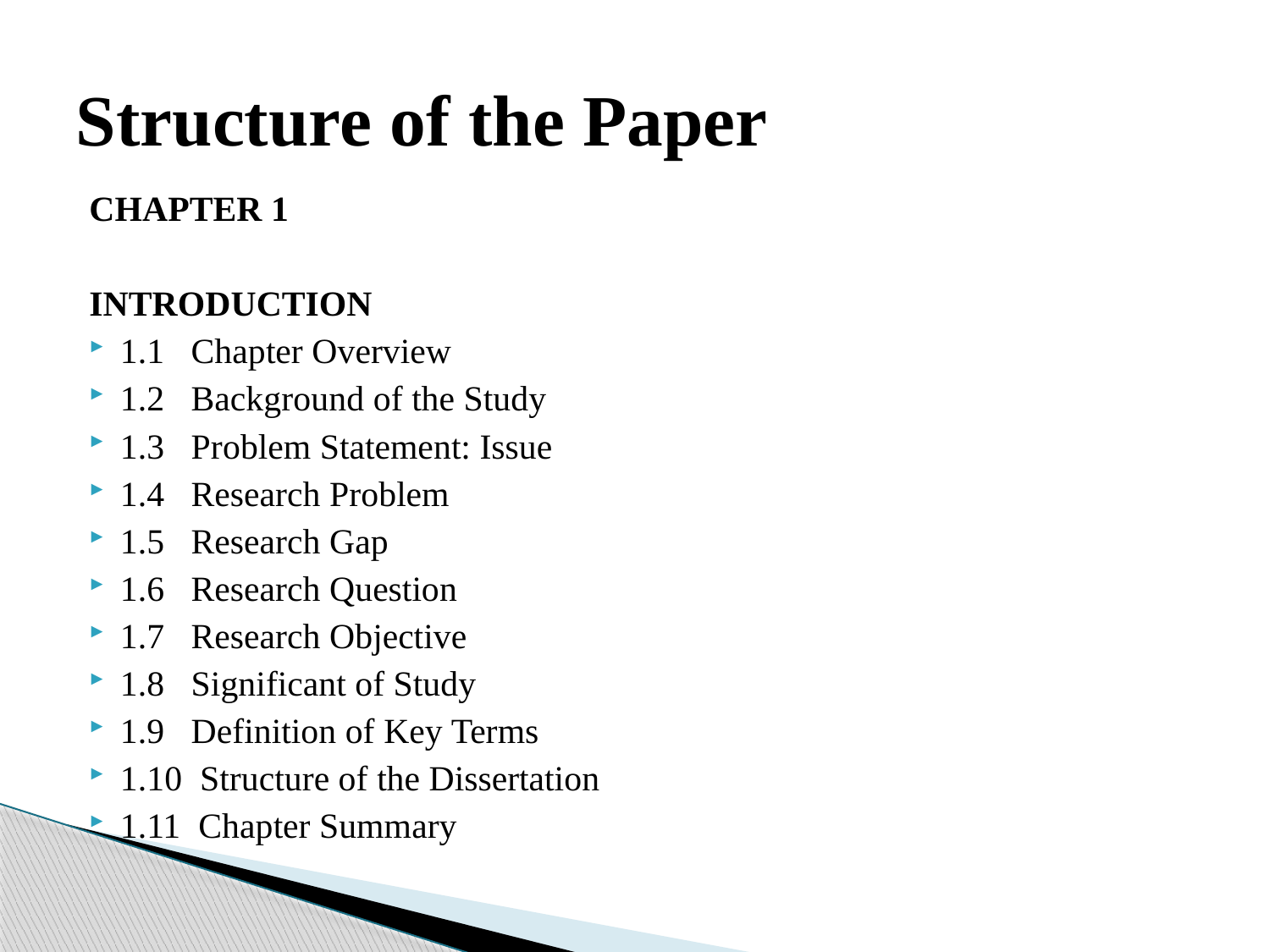

# Structure of the Paper
CHAPTER 1

INTRODUCTION
1.1   Chapter Overview
1.2   Background of the Study
1.3   Problem Statement: Issue
1.4   Research Problem
1.5   Research Gap
1.6   Research Question
1.7   Research Objective
1.8   Significant of Study
1.9   Definition of Key Terms
1.10  Structure of the Dissertation
1.11  Chapter Summary